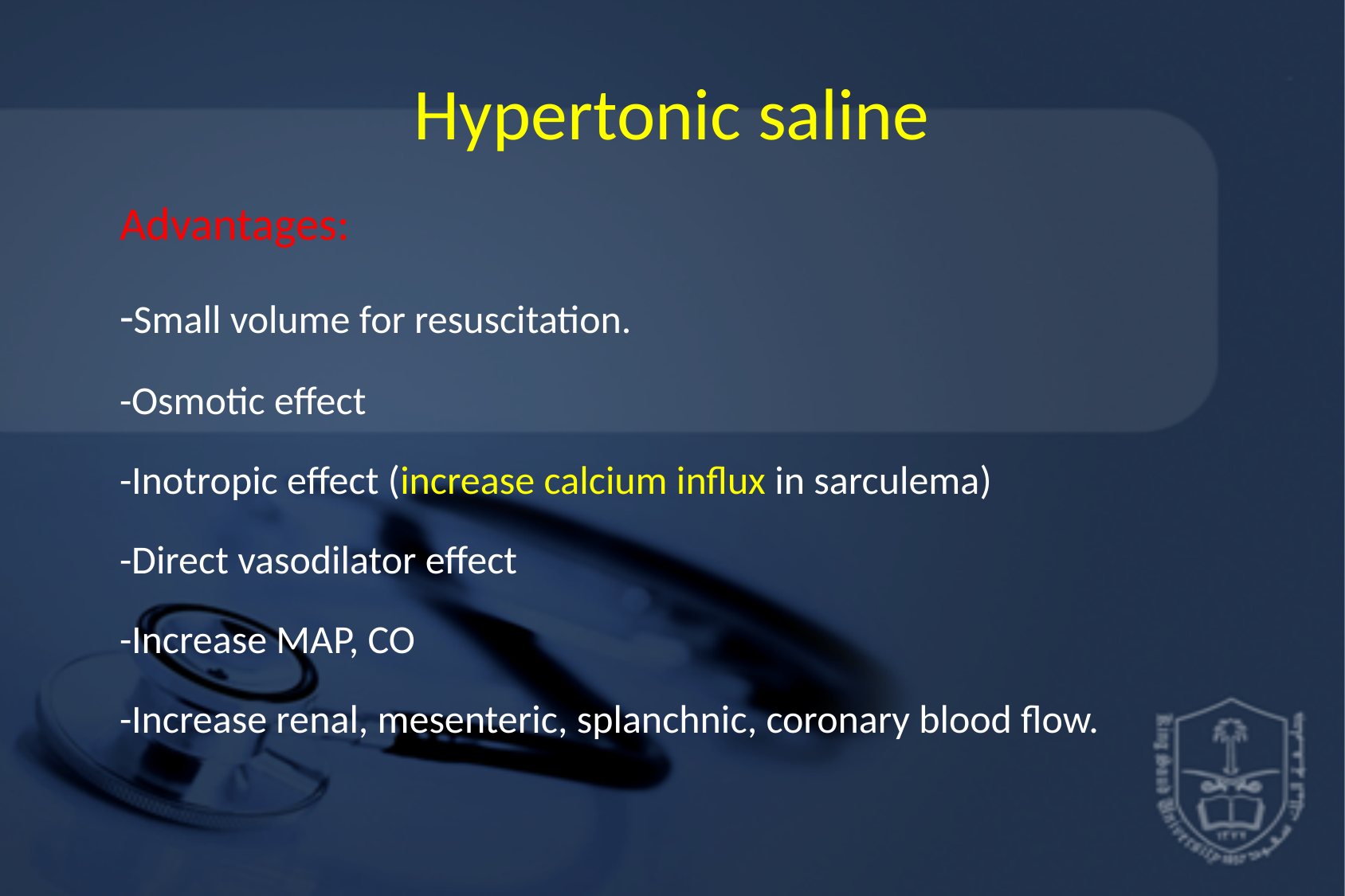

# Hypertonic saline
Advantages:
-Small volume for resuscitation.
-Osmotic effect
-Inotropic effect (increase calcium influx in sarculema)
-Direct vasodilator effect
-Increase MAP, CO
-Increase renal, mesenteric, splanchnic, coronary blood flow.